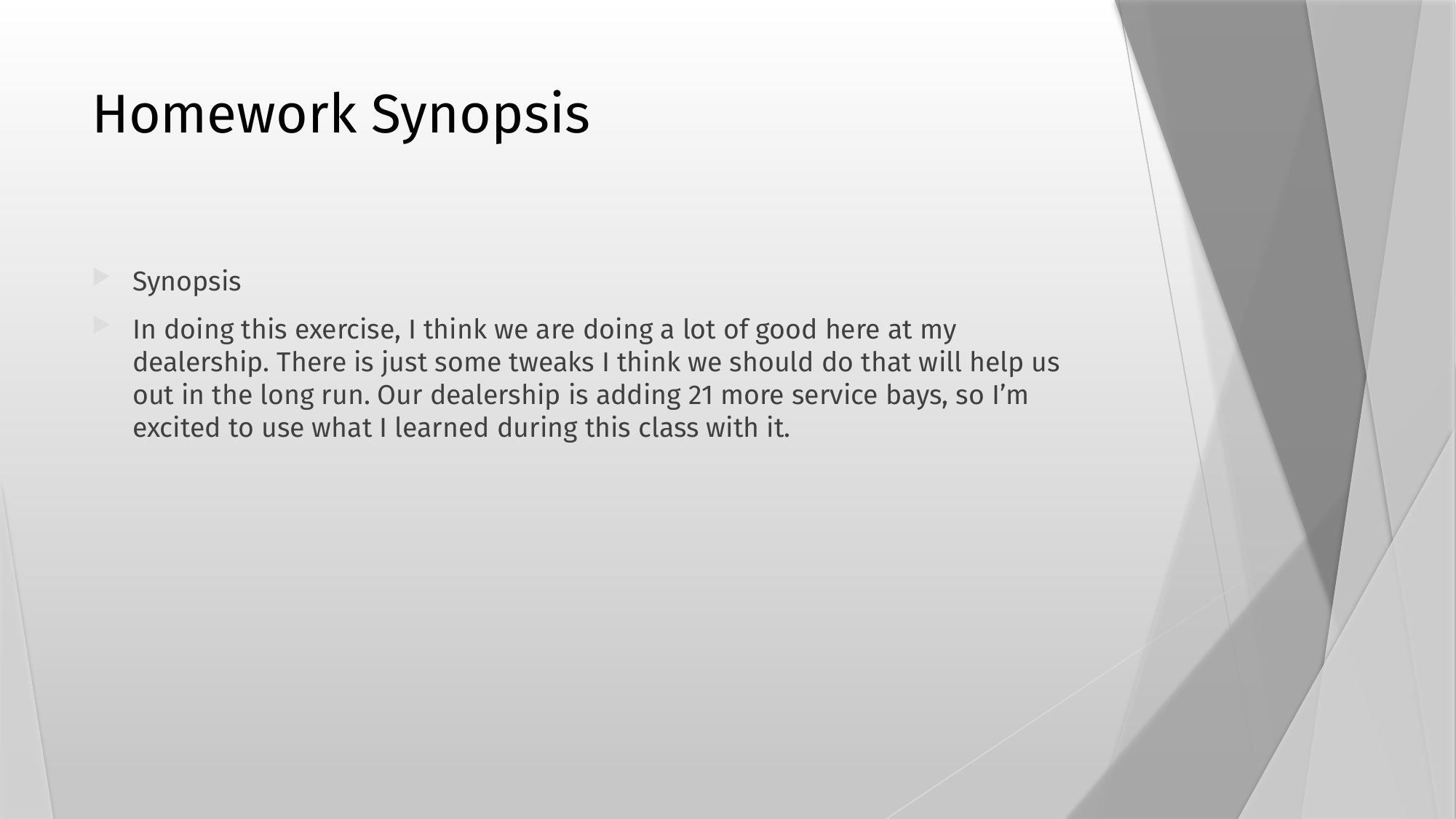

# Homework Synopsis
Synopsis
In doing this exercise, I think we are doing a lot of good here at my dealership. There is just some tweaks I think we should do that will help us out in the long run. Our dealership is adding 21 more service bays, so I’m excited to use what I learned during this class with it.